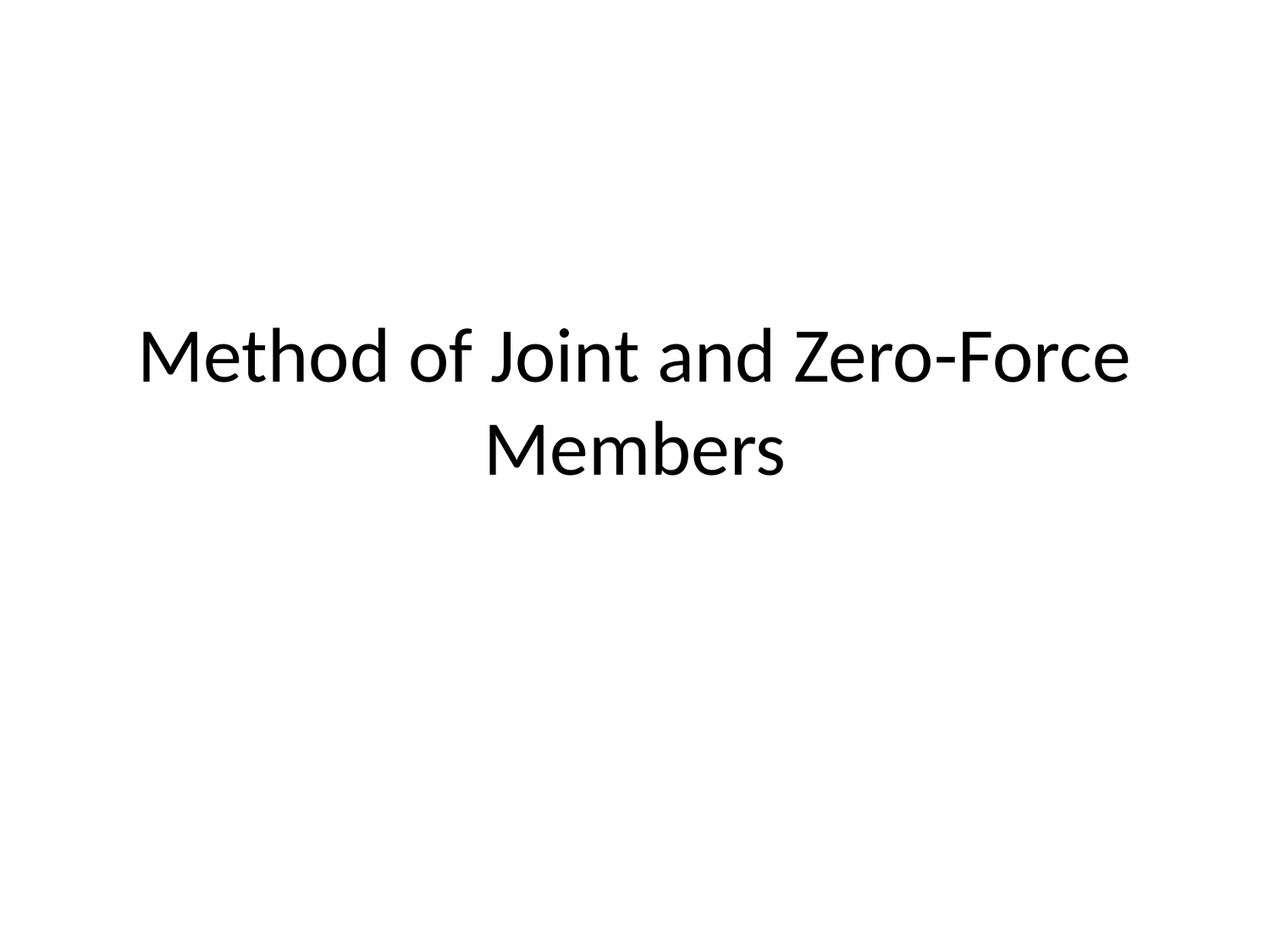

# Method of Joint and Zero-Force Members